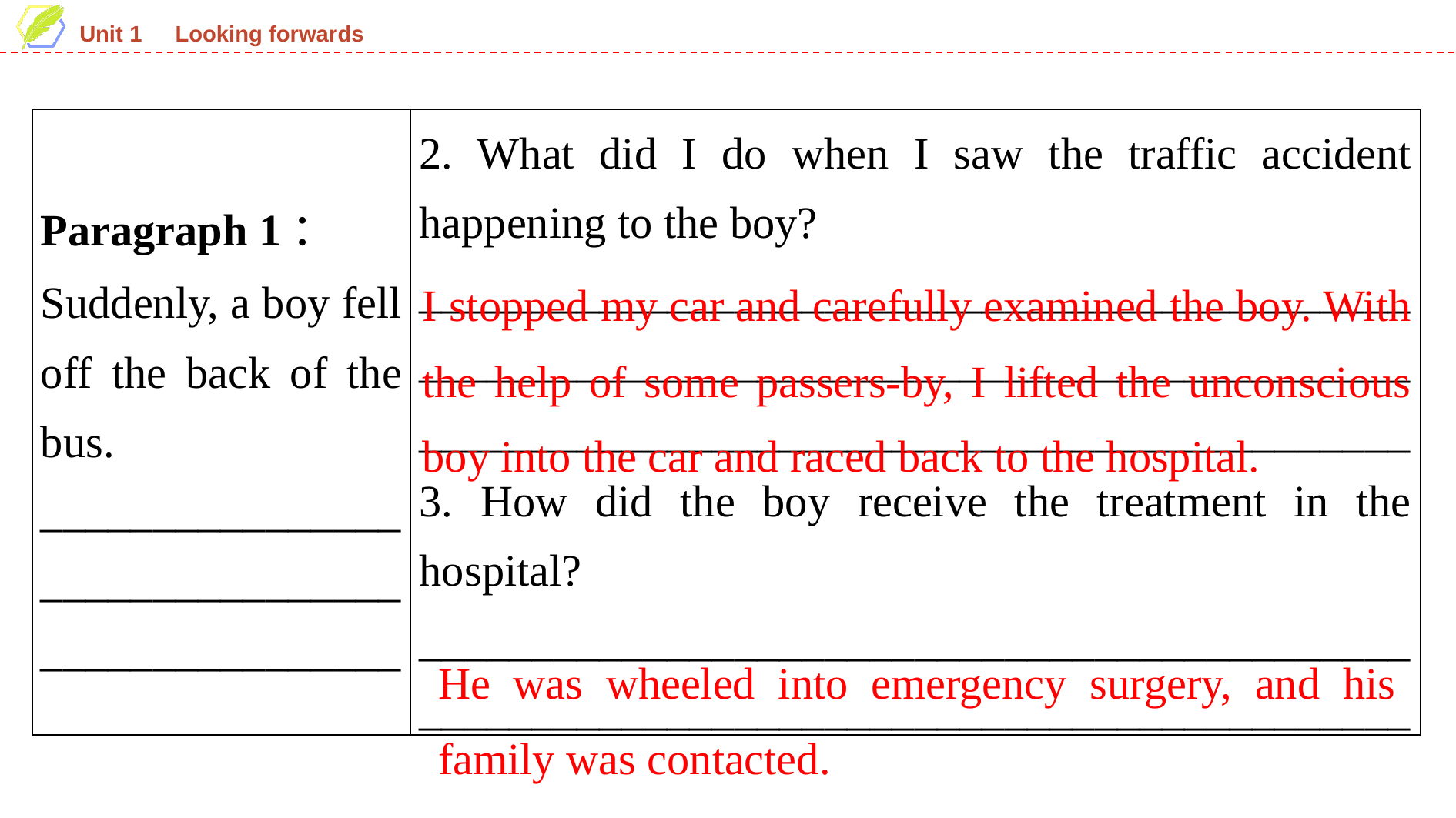

| Paragraph 1： Suddenly, a boy fell off the back of the bus. \_\_\_\_\_\_\_\_\_\_\_\_\_\_\_\_\_\_\_\_\_\_\_\_\_\_\_\_\_\_\_\_\_\_\_\_\_\_\_\_\_\_\_\_\_\_\_\_ | 2. What did I do when I saw the traffic accident happening to the boy? \_\_\_\_\_\_\_\_\_\_\_\_\_\_\_\_\_\_\_\_\_\_\_\_\_\_\_\_\_\_\_\_\_\_\_\_\_\_\_\_\_\_\_\_\_\_\_\_\_\_\_\_\_\_\_\_\_\_\_\_\_\_\_\_\_\_\_\_\_\_\_\_\_\_\_\_\_\_\_\_\_\_\_\_\_\_\_\_\_\_\_\_\_\_\_\_\_\_\_\_\_\_\_\_\_\_\_\_\_\_\_\_\_\_\_\_\_\_\_\_\_\_\_\_\_\_\_\_\_\_\_\_ 3. How did the boy receive the treatment in the hospital? \_\_\_\_\_\_\_\_\_\_\_\_\_\_\_\_\_\_\_\_\_\_\_\_\_\_\_\_\_\_\_\_\_\_\_\_\_\_\_\_\_\_\_\_\_\_\_\_\_\_\_\_\_\_\_\_\_\_\_\_\_\_\_\_\_\_\_\_\_\_\_\_\_\_\_\_\_\_\_\_\_\_\_\_\_\_\_\_ |
| --- | --- |
I stopped my car and carefully examined the boy. With the help of some passers-by, I lifted the unconscious boy into the car and raced back to the hospital.
He was wheeled into emergency surgery, and his family was contacted.